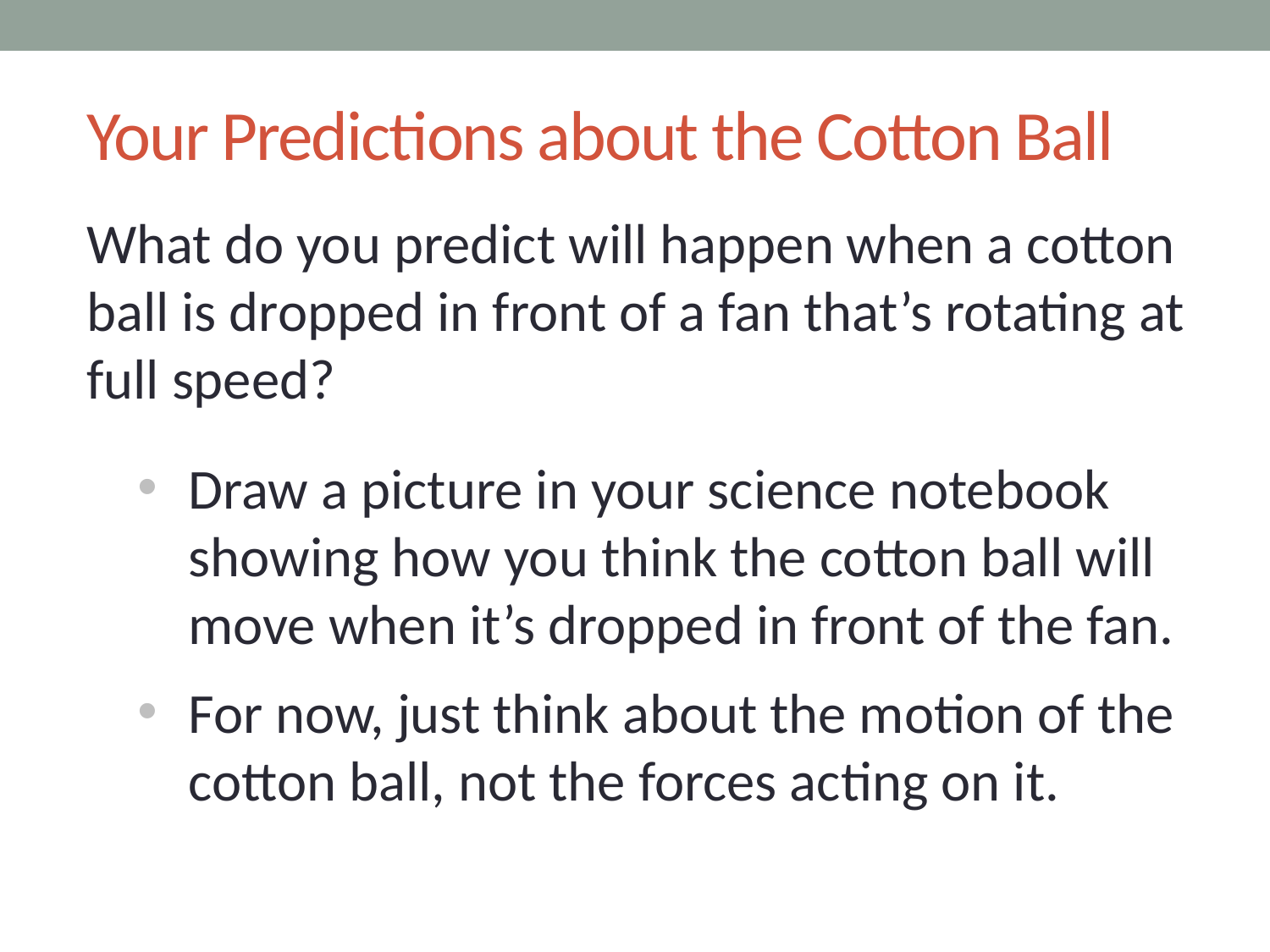

# Your Predictions about the Cotton Ball
What do you predict will happen when a cotton ball is dropped in front of a fan that’s rotating at full speed?
Draw a picture in your science notebook showing how you think the cotton ball will move when it’s dropped in front of the fan.
For now, just think about the motion of the cotton ball, not the forces acting on it.